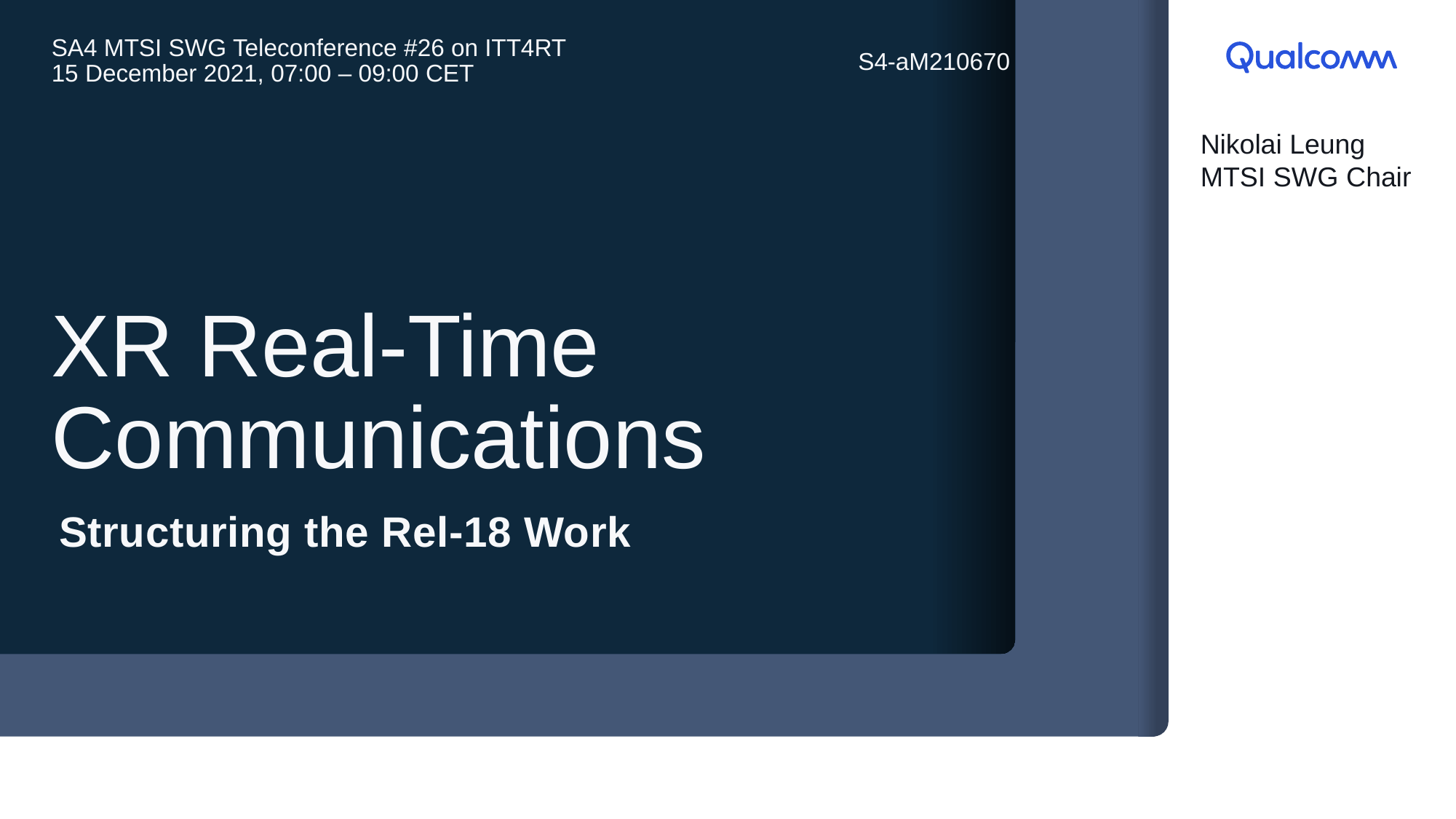

SA4 MTSI SWG Teleconference #26 on ITT4RT
15 December 2021, 07:00 – 09:00 CET
S4-aM210670
Nikolai Leung
MTSI SWG Chair
# XR Real-Time Communications
Structuring the Rel-18 Work